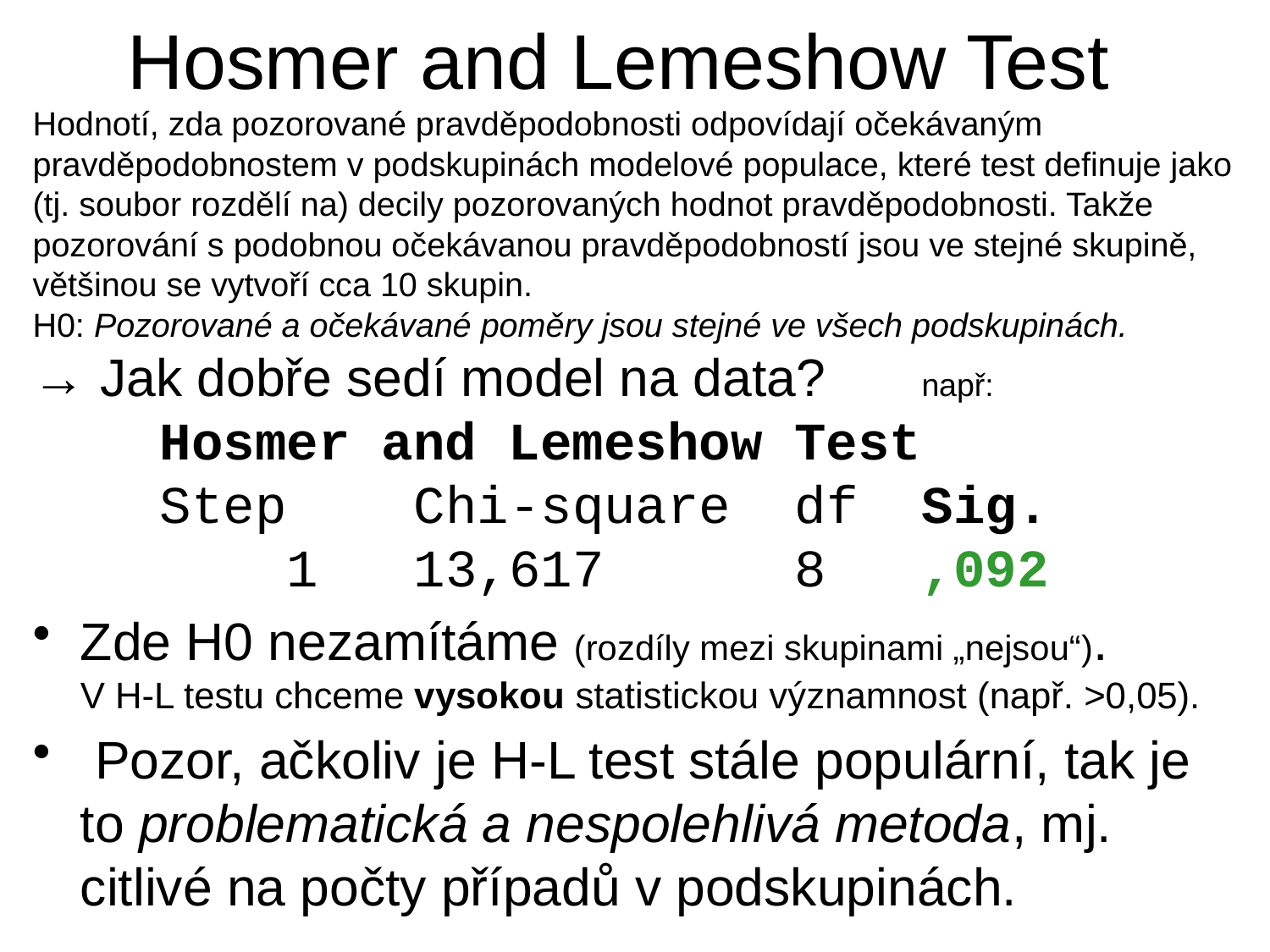

# Hosmer and Lemeshow Test
Hodnotí, zda pozorované pravděpodobnosti odpovídají očekávaným pravděpodobnostem v podskupinách modelové populace, které test definuje jako (tj. soubor rozdělí na) decily pozorovaných hodnot pravděpodobnosti. Takže pozorování s podobnou očekávanou pravděpodobností jsou ve stejné skupině, většinou se vytvoří cca 10 skupin.
H0: Pozorované a očekávané poměry jsou stejné ve všech podskupinách.
→ Jak dobře sedí model na data?	např:
	Hosmer and Lemeshow Test
	Step	Chi-square	df	Sig.
		1	13,617		8	,092
Zde H0 nezamítáme (rozdíly mezi skupinami „nejsou“).
V H-L testu chceme vysokou statistickou významnost (např. >0,05).
 Pozor, ačkoliv je H-L test stále populární, tak je to problematická a nespolehlivá metoda, mj. citlivé na počty případů v podskupinách.